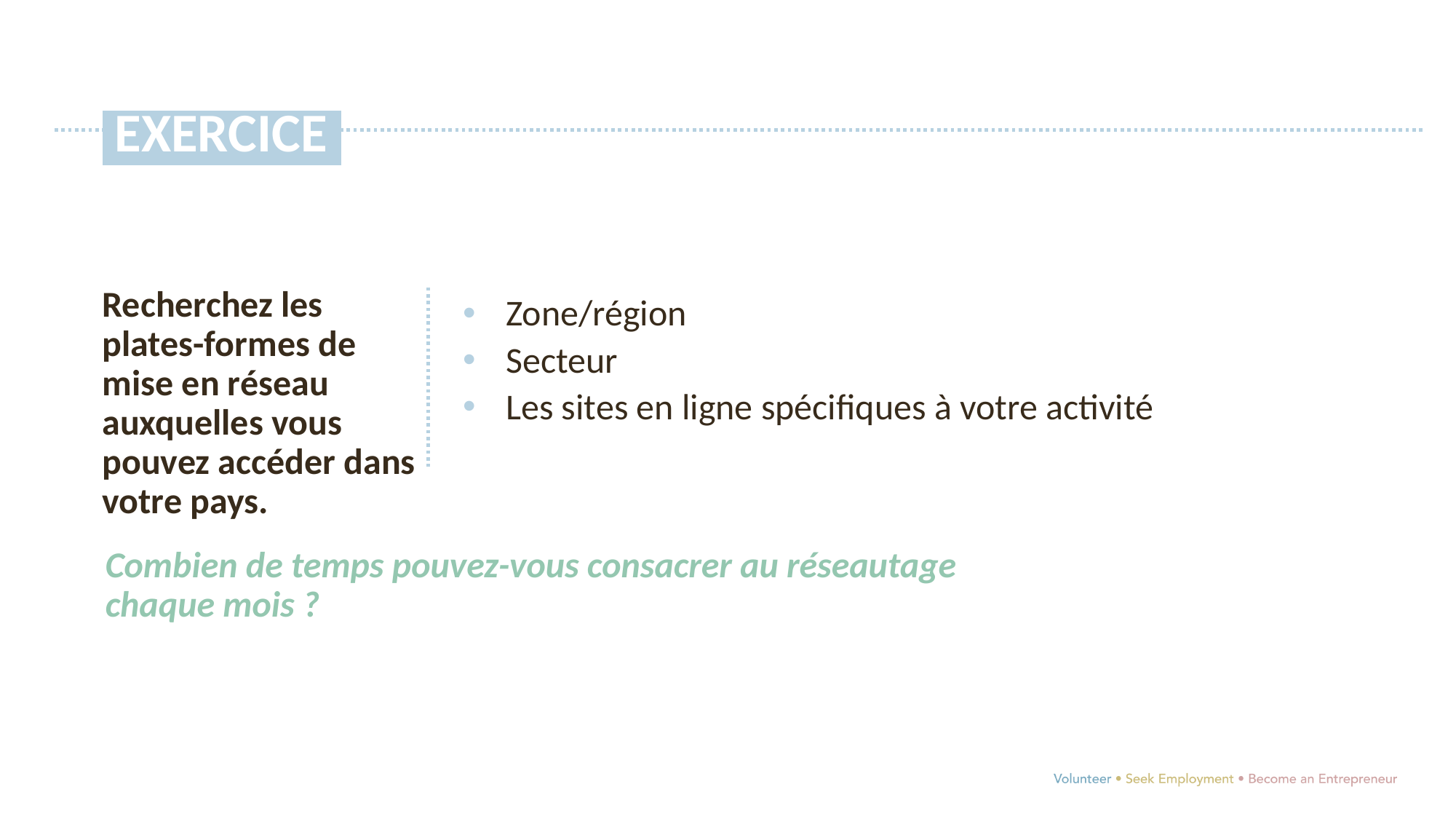

EXERCICE.
Recherchez les plates-formes de mise en réseau auxquelles vous pouvez accéder dans votre pays.

Zone/région
Secteur
Les sites en ligne spécifiques à votre activité

Combien de temps pouvez-vous consacrer au réseautage chaque mois ?